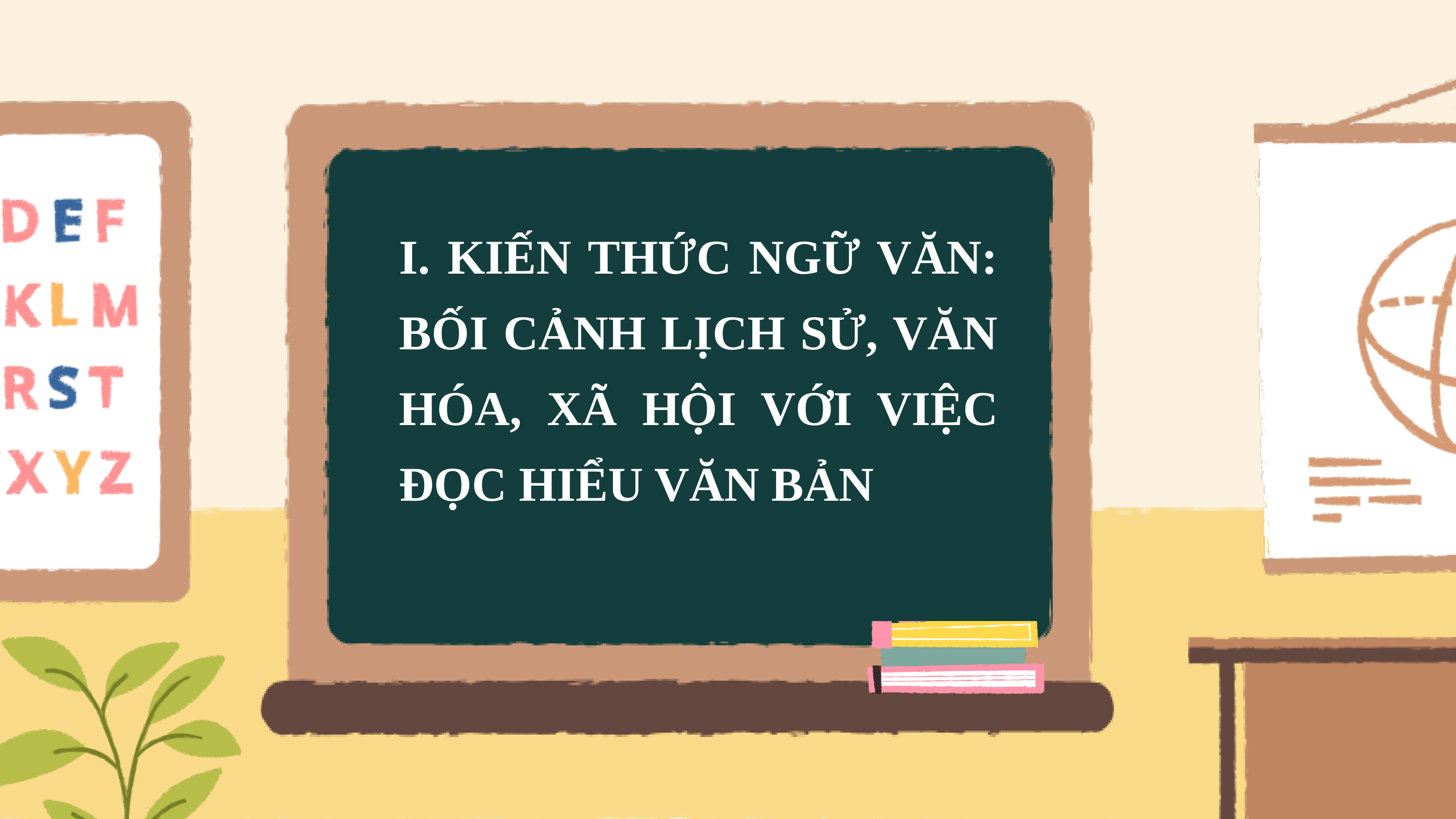

I. KIẾN THỨC NGỮ VĂN: BỐI CẢNH LỊCH SỬ, VĂN HÓA, XÃ HỘI VỚI VIỆC ĐỌC HIỂU VĂN BẢN